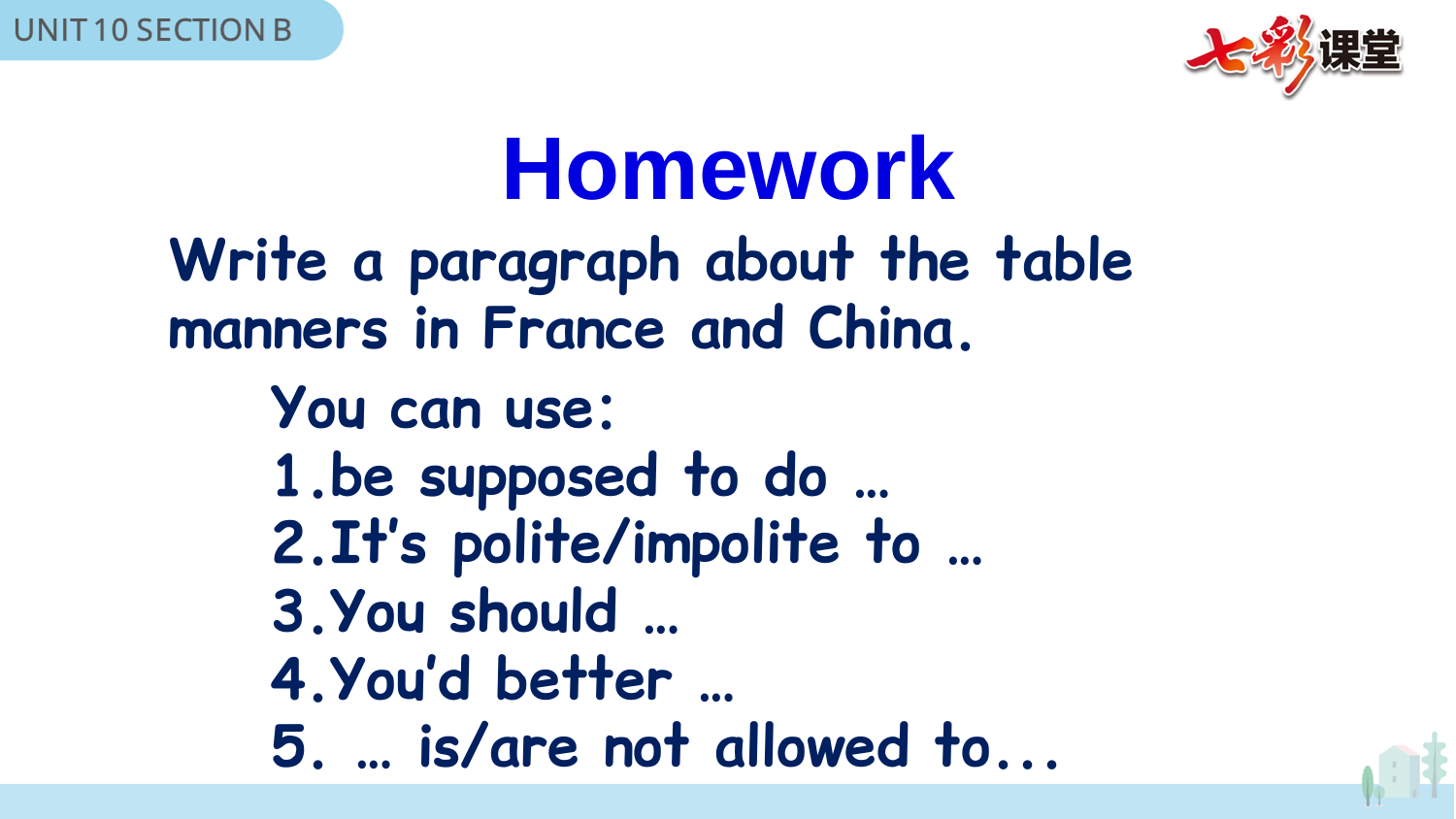

Homework
Write a paragraph about the table manners in France and China.

You can use:
be supposed to do …
It’s polite/impolite to …
You should …
You’d better …
 … is/are not allowed to...